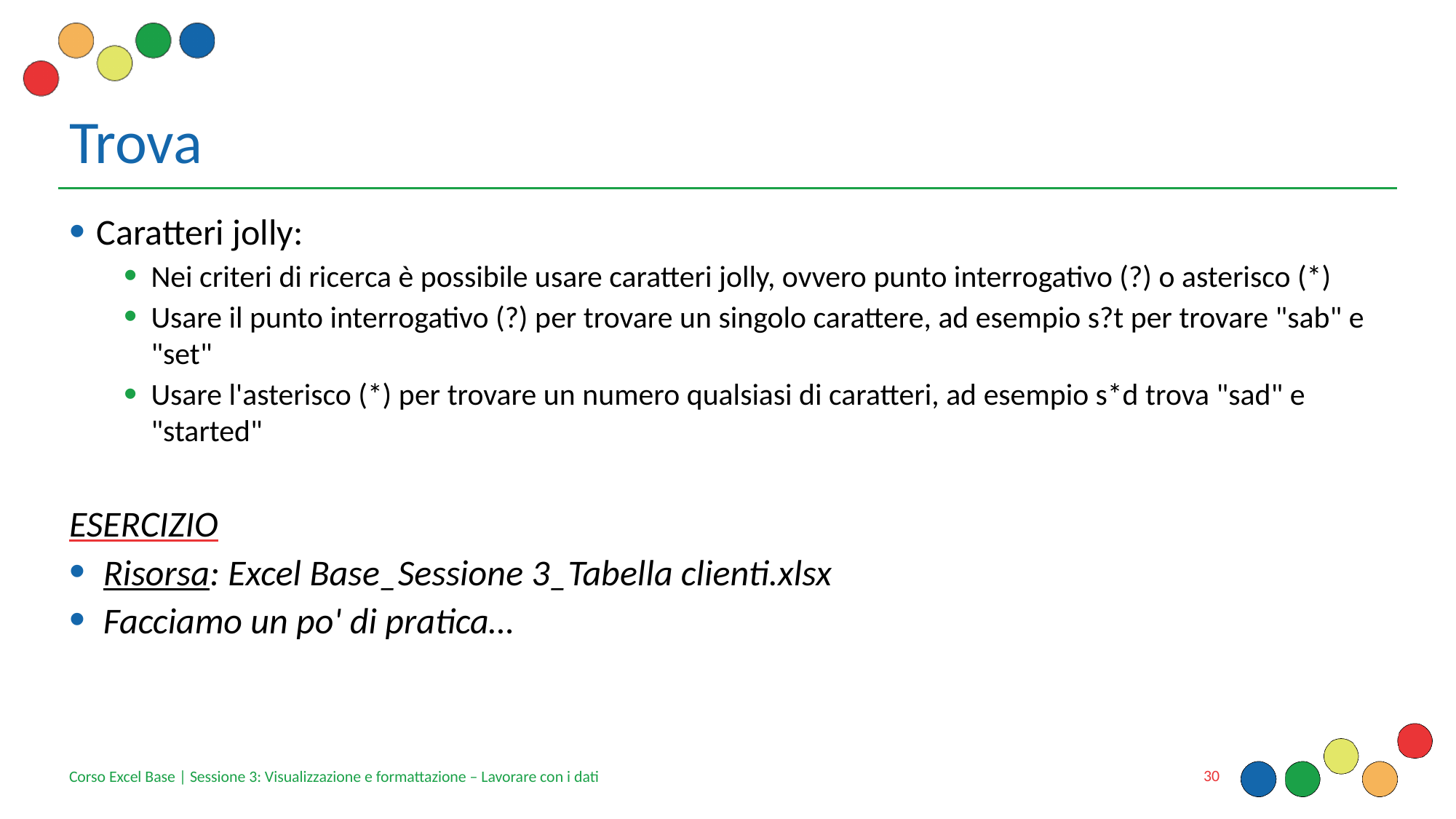

# Trova
Caratteri jolly:
Nei criteri di ricerca è possibile usare caratteri jolly, ovvero punto interrogativo (?) o asterisco (*)
Usare il punto interrogativo (?) per trovare un singolo carattere, ad esempio s?t per trovare "sab" e "set"
Usare l'asterisco (*) per trovare un numero qualsiasi di caratteri, ad esempio s*d trova "sad" e "started"

ESERCIZIO
Risorsa: Excel Base_Sessione 3_Tabella clienti.xlsx
Facciamo un po' di pratica…
30
Corso Excel Base | Sessione 3: Visualizzazione e formattazione – Lavorare con i dati